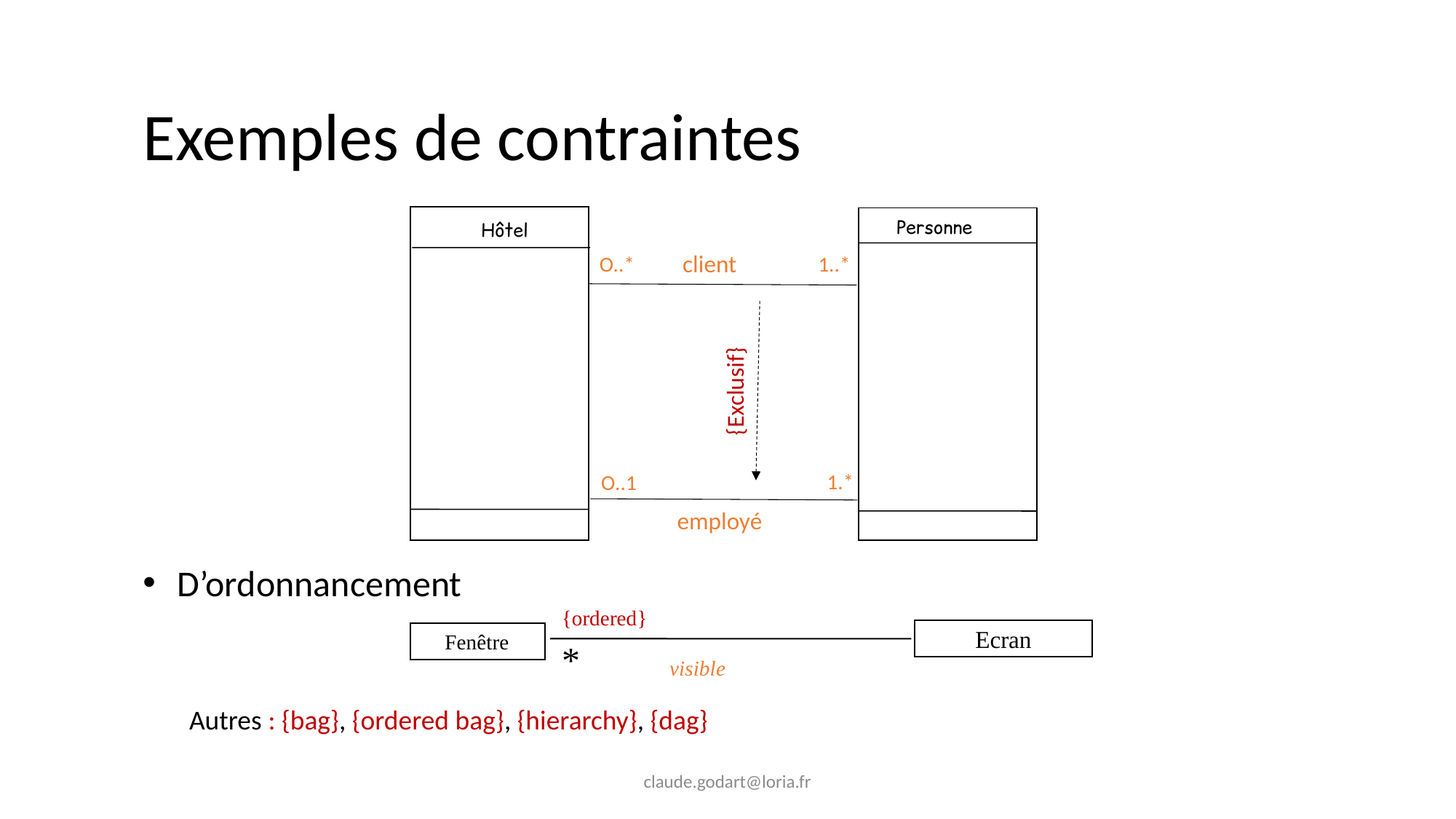

# Exemples de contraintes

Personne
Hôtel

client
O..*
1..*

{Exclusif}
1.*
O..1
employé

D’ordonnancement
{ordered}
Ecran

Fenêtre
*

visible
Autres : {bag}, {ordered bag}, {hierarchy}, {dag}
claude.godart@loria.fr